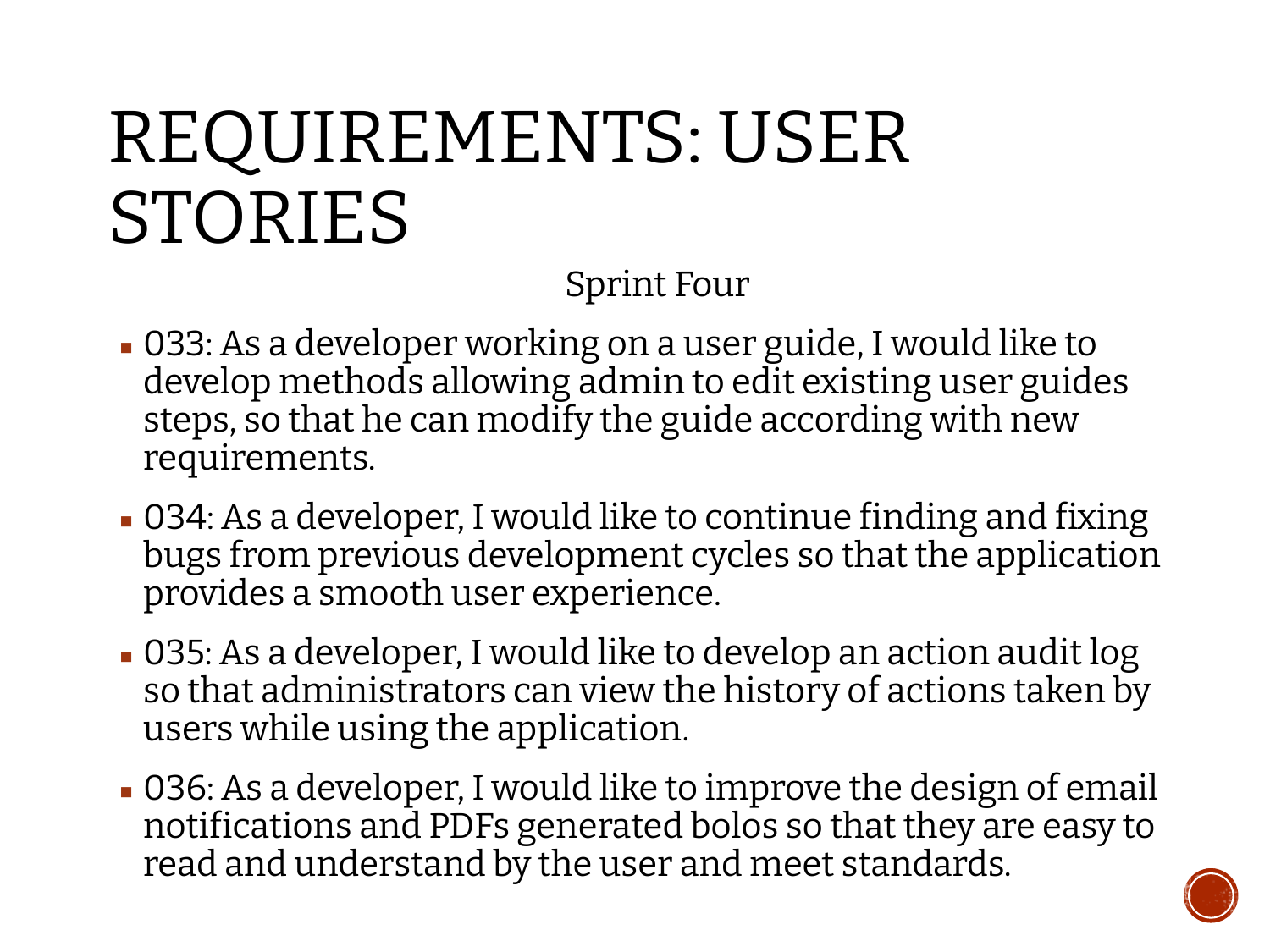

# REQUIREMENTS: USER STORIES
Sprint Four
033: As a developer working on a user guide, I would like to develop methods allowing admin to edit existing user guides steps, so that he can modify the guide according with new requirements.
034: As a developer, I would like to continue finding and fixing bugs from previous development cycles so that the application provides a smooth user experience.
035: As a developer, I would like to develop an action audit log so that administrators can view the history of actions taken by users while using the application.
036: As a developer, I would like to improve the design of email notifications and PDFs generated bolos so that they are easy to read and understand by the user and meet standards.